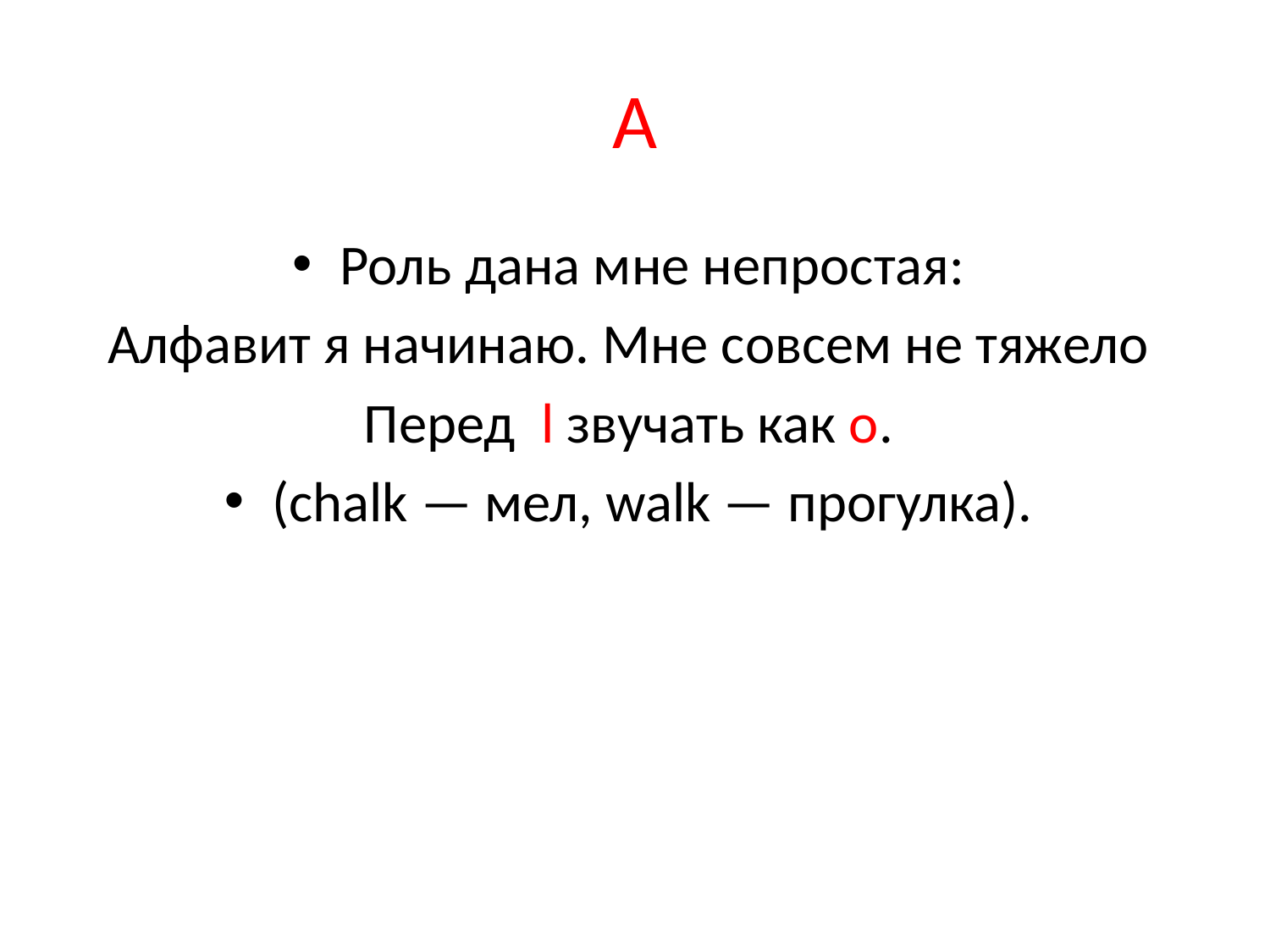

# A
Роль дана мне непростая:
Алфавит я начинаю. Мне совсем не тяжело
Перед  l звучать как о.
(chalk — мел, walk — прогулка).